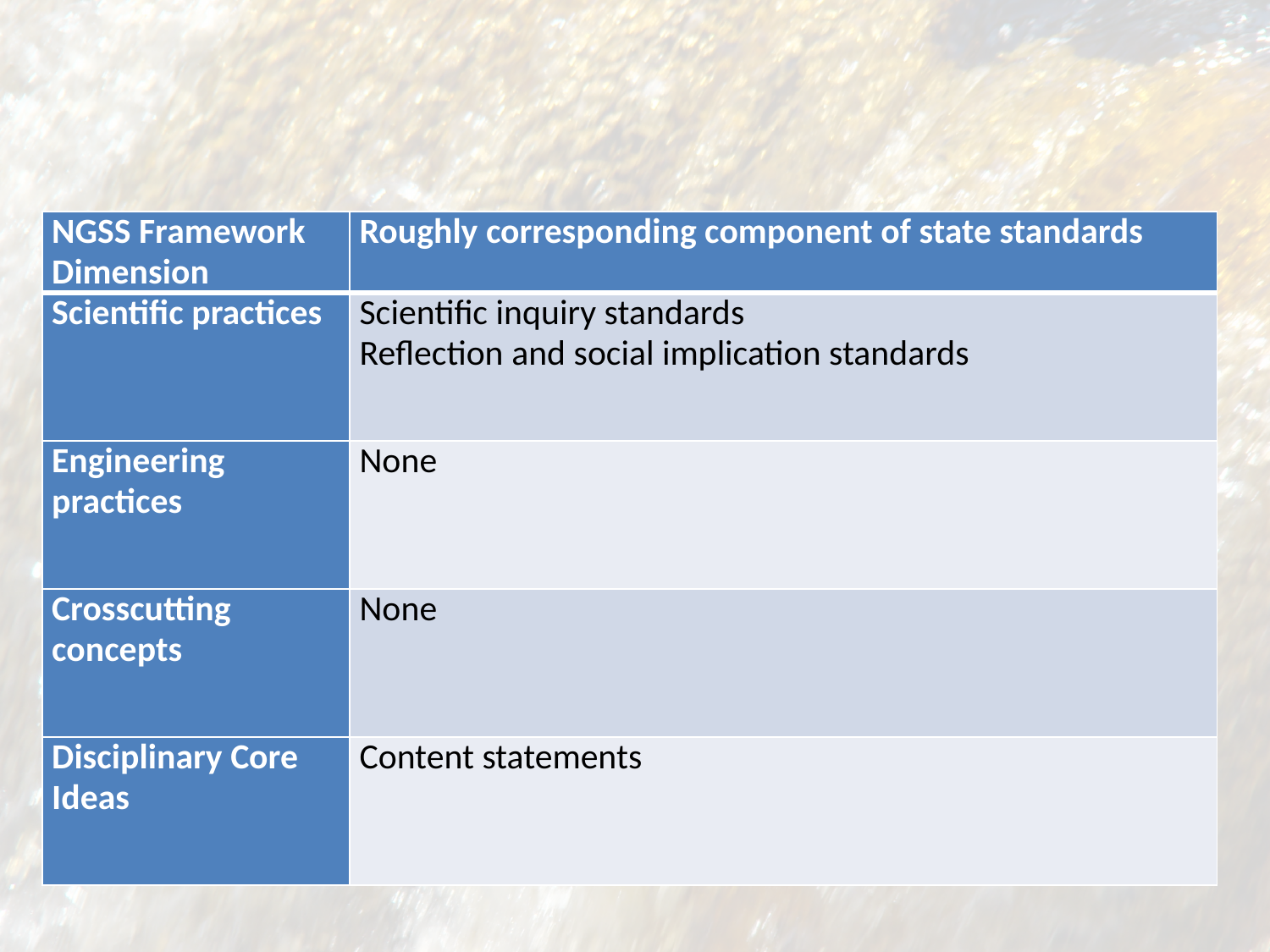

| NGSS Framework Dimension | Roughly corresponding component of state standards |
| --- | --- |
| Scientific practices | Scientific inquiry standards Reflection and social implication standards |
| Engineering practices | None |
| Crosscutting concepts | None |
| Disciplinary Core Ideas | Content statements |